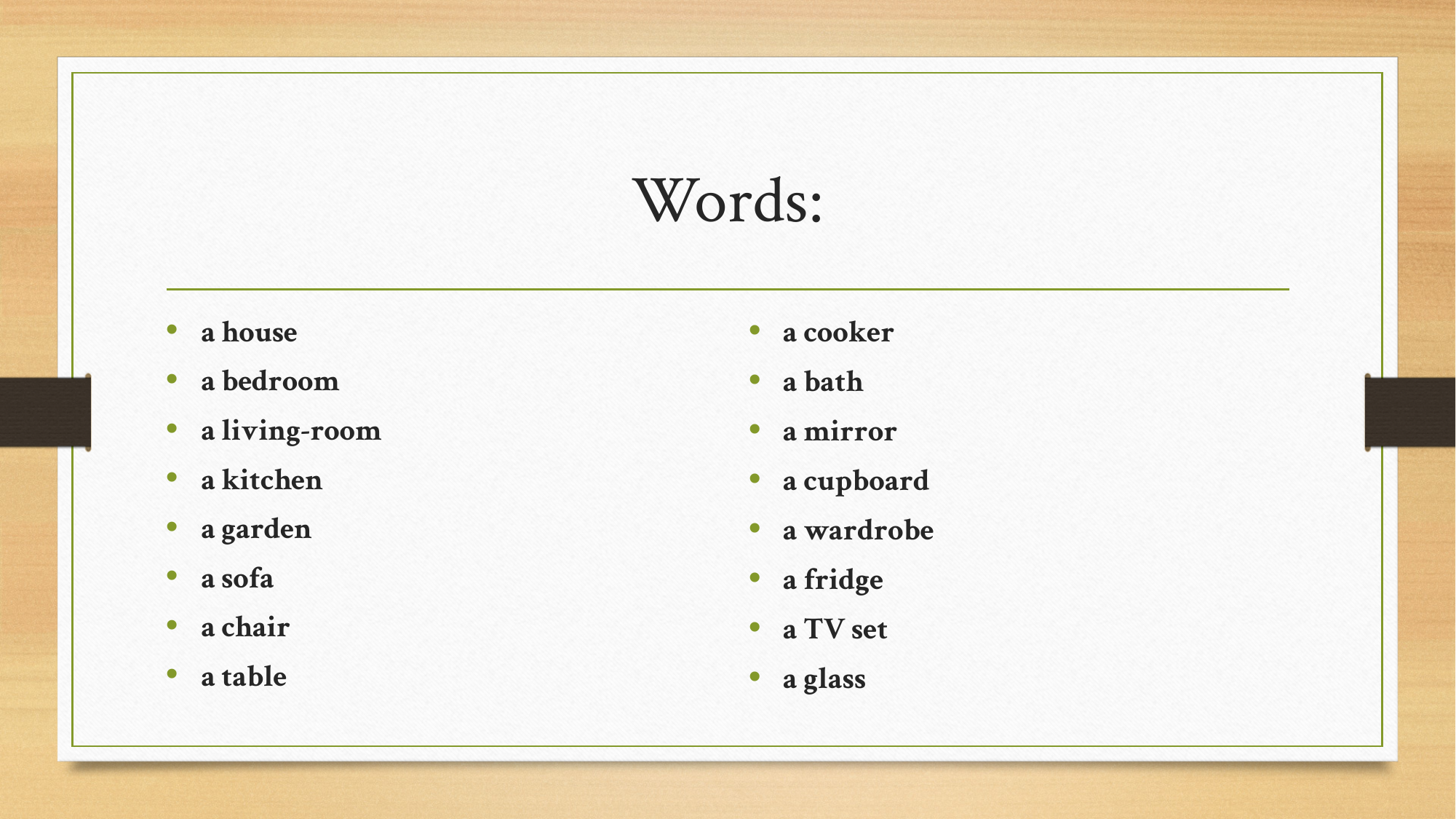

# Words:
a house
a bedroom
a living-room
a kitchen
a garden
a sofa
a chair
a table

a cooker
a bath
a mirror
a cupboard
a wardrobe
a fridge
a TV set
a glass